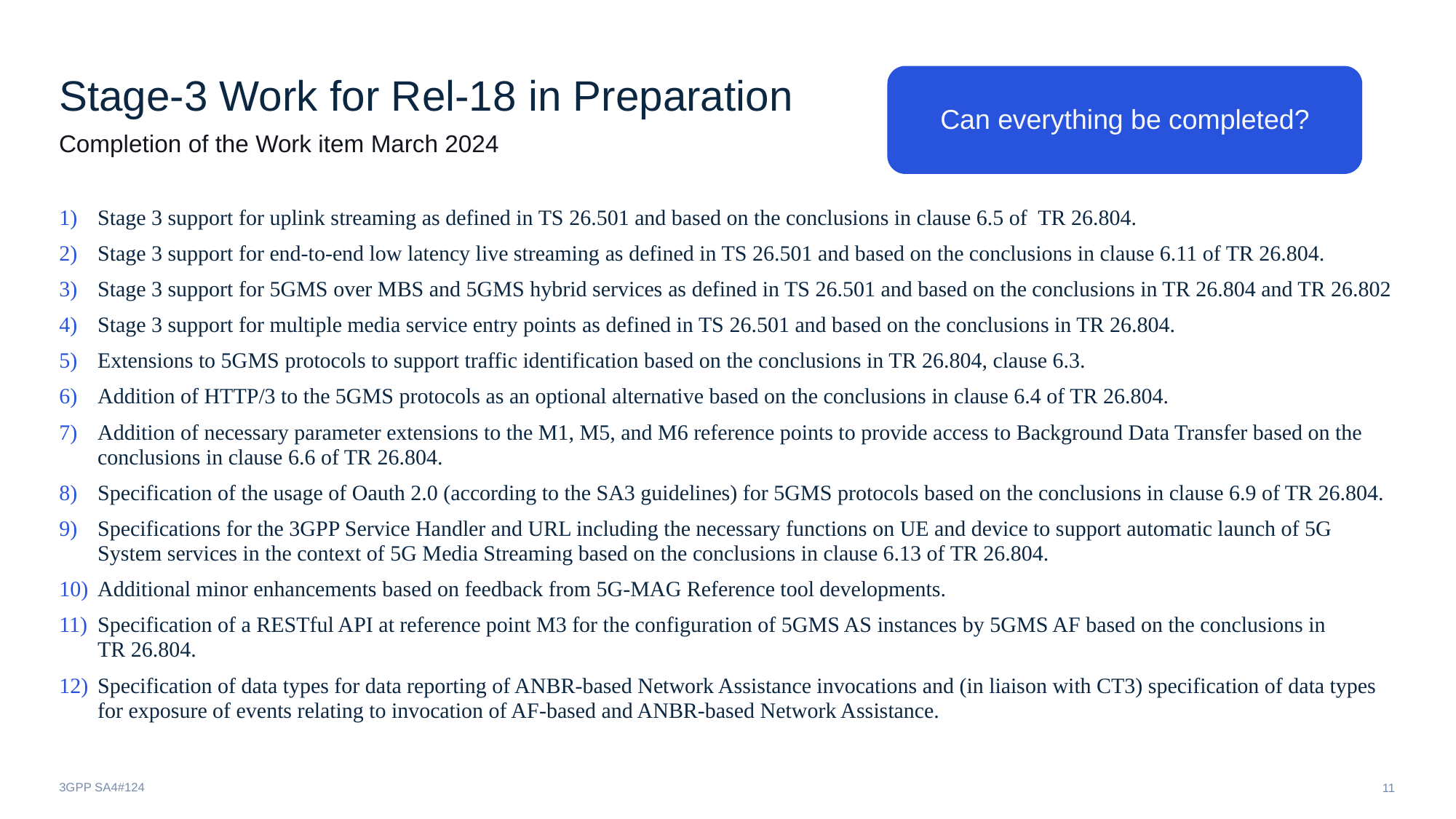

Can everything be completed?
# Stage-3 Work for Rel-18 in Preparation
Completion of the Work item March 2024
Stage 3 support for uplink streaming as defined in TS 26.501 and based on the conclusions in clause 6.5 of  TR 26.804.
Stage 3 support for end-to-end low latency live streaming as defined in TS 26.501 and based on the conclusions in clause 6.11 of TR 26.804.
Stage 3 support for 5GMS over MBS and 5GMS hybrid services as defined in TS 26.501 and based on the conclusions in TR 26.804 and TR 26.802
Stage 3 support for multiple media service entry points as defined in TS 26.501 and based on the conclusions in TR 26.804.
Extensions to 5GMS protocols to support traffic identification based on the conclusions in TR 26.804, clause 6.3.
Addition of HTTP/3 to the 5GMS protocols as an optional alternative based on the conclusions in clause 6.4 of TR 26.804.
Addition of necessary parameter extensions to the M1, M5, and M6 reference points to provide access to Background Data Transfer based on the conclusions in clause 6.6 of TR 26.804.
Specification of the usage of Oauth 2.0 (according to the SA3 guidelines) for 5GMS protocols based on the conclusions in clause 6.9 of TR 26.804.
Specifications for the 3GPP Service Handler and URL including the necessary functions on UE and device to support automatic launch of 5G System services in the context of 5G Media Streaming based on the conclusions in clause 6.13 of TR 26.804.
Additional minor enhancements based on feedback from 5G-MAG Reference tool developments.
Specification of a RESTful API at reference point M3 for the configuration of 5GMS AS instances by 5GMS AF based on the conclusions in TR 26.804.
Specification of data types for data reporting of ANBR-based Network Assistance invocations and (in liaison with CT3) specification of data types for exposure of events relating to invocation of AF-based and ANBR-based Network Assistance.

3GPP SA4#124